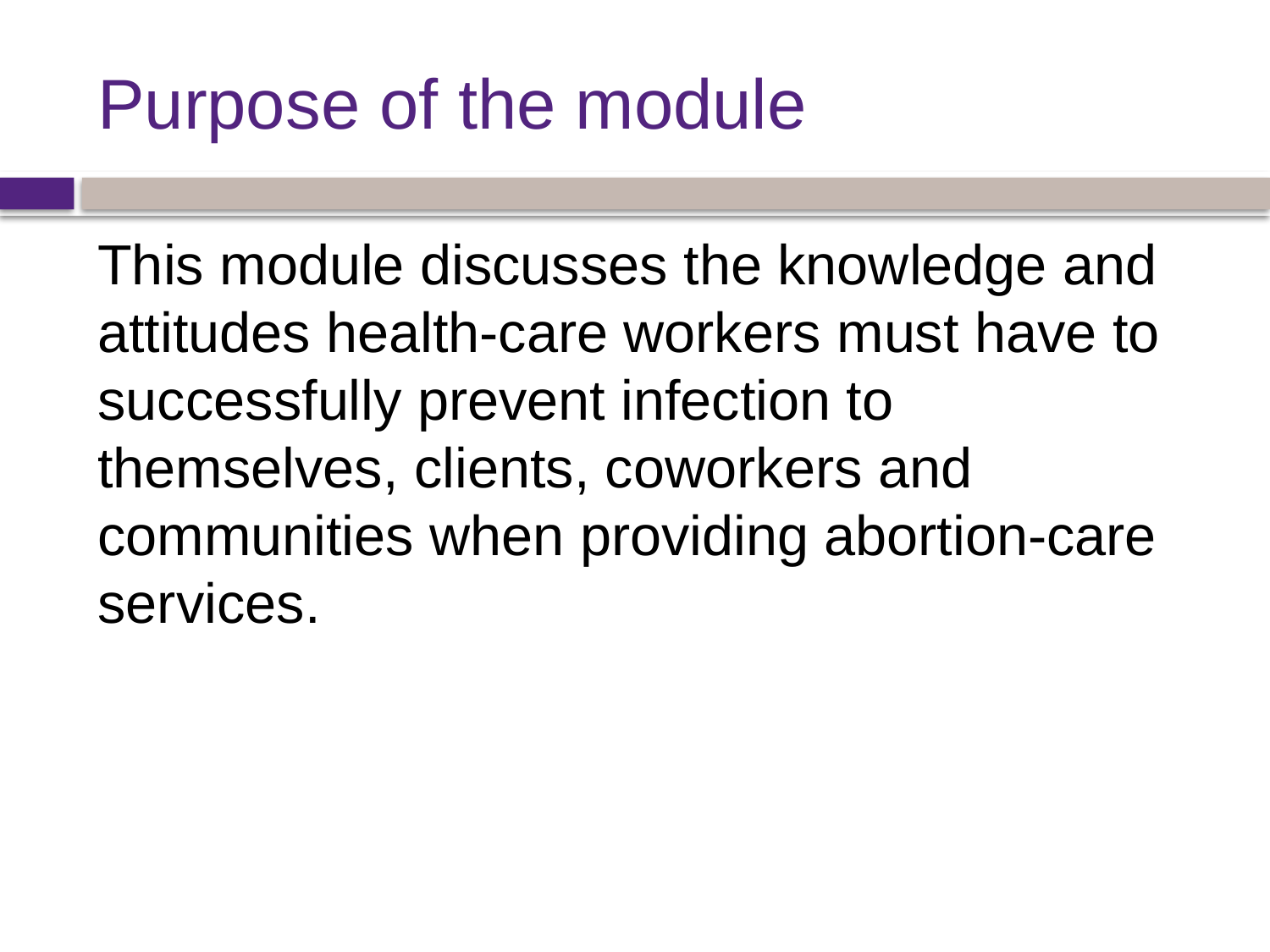

# Purpose of the module
This module discusses the knowledge and attitudes health-care workers must have to successfully prevent infection to themselves, clients, coworkers and communities when providing abortion-care services.